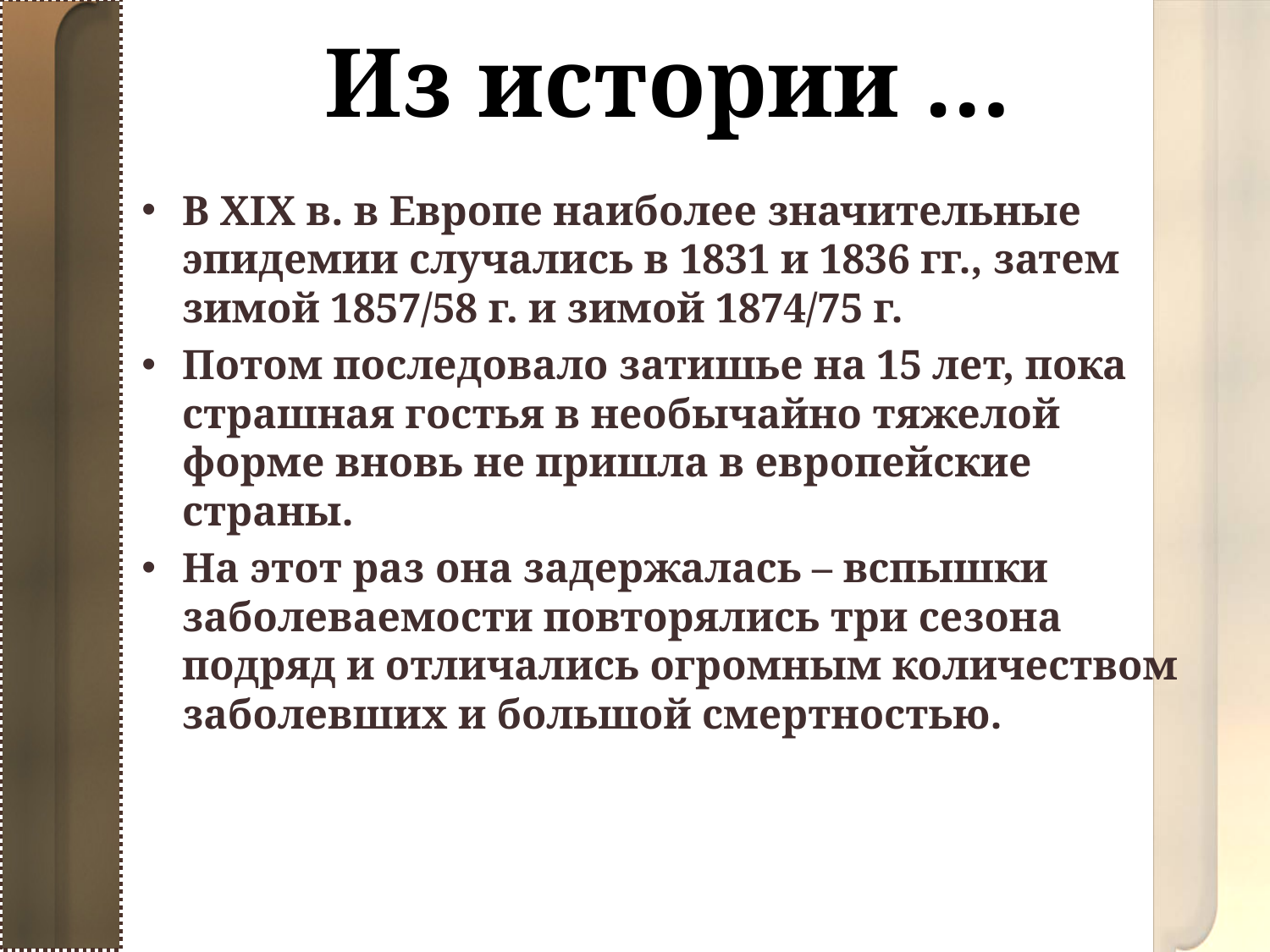

# Из истории …
В XIX в. в Европе наиболее значительные эпидемии случались в 1831 и 1836 гг., затем зимой 1857/58 г. и зимой 1874/75 г.
Потом последовало затишье на 15 лет, пока страшная гостья в необычайно тяжелой форме вновь не пришла в европейские страны.
На этот раз она задержалась – вспышки заболеваемости повторялись три сезона подряд и отличались огромным количеством заболевших и большой смертностью.